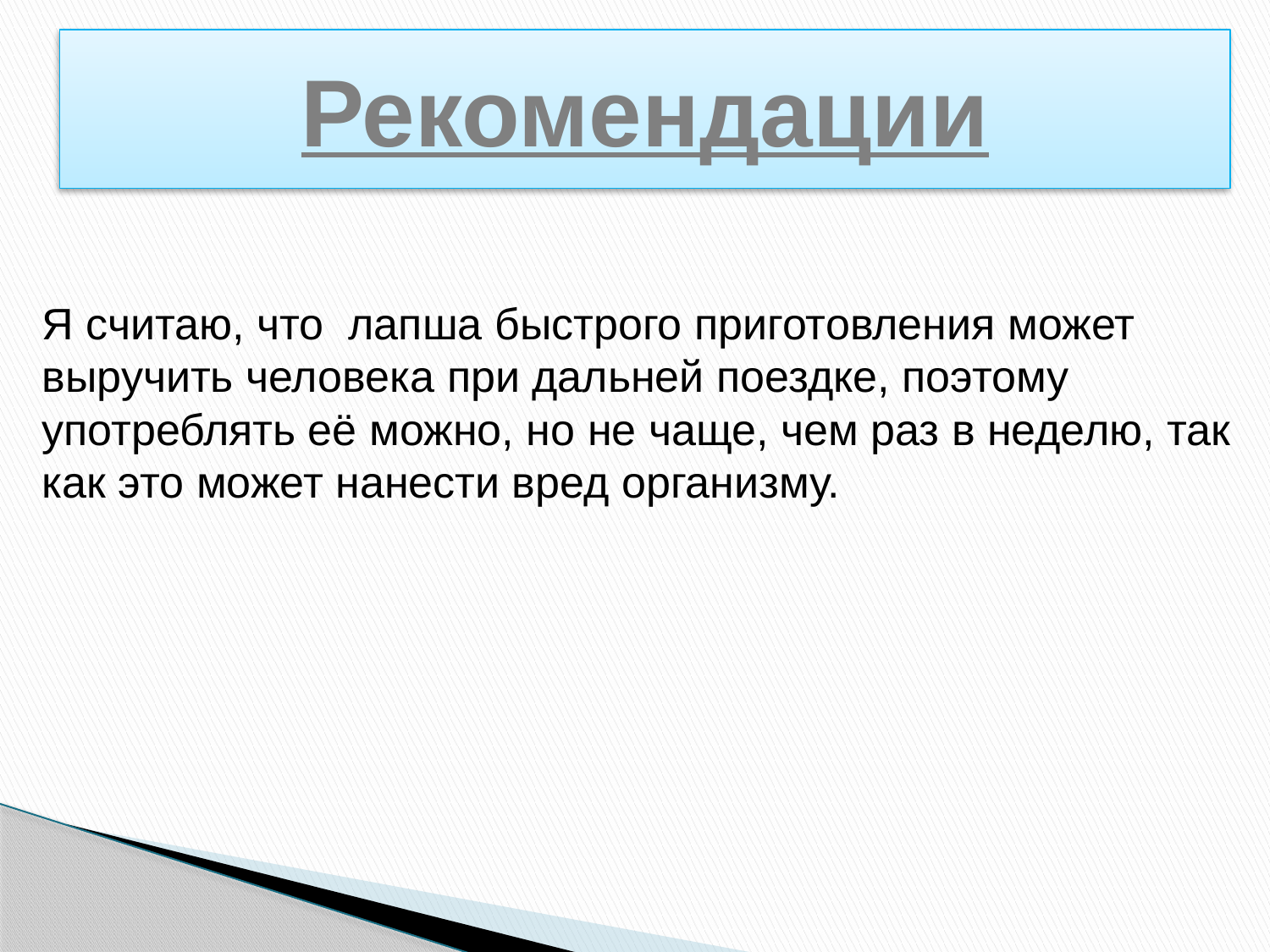

Рекомендации
Я считаю, что  лапша быстрого приготовления может выручить человека при дальней поездке, поэтому употреблять её можно, но не чаще, чем раз в неделю, так как это может нанести вред организму.